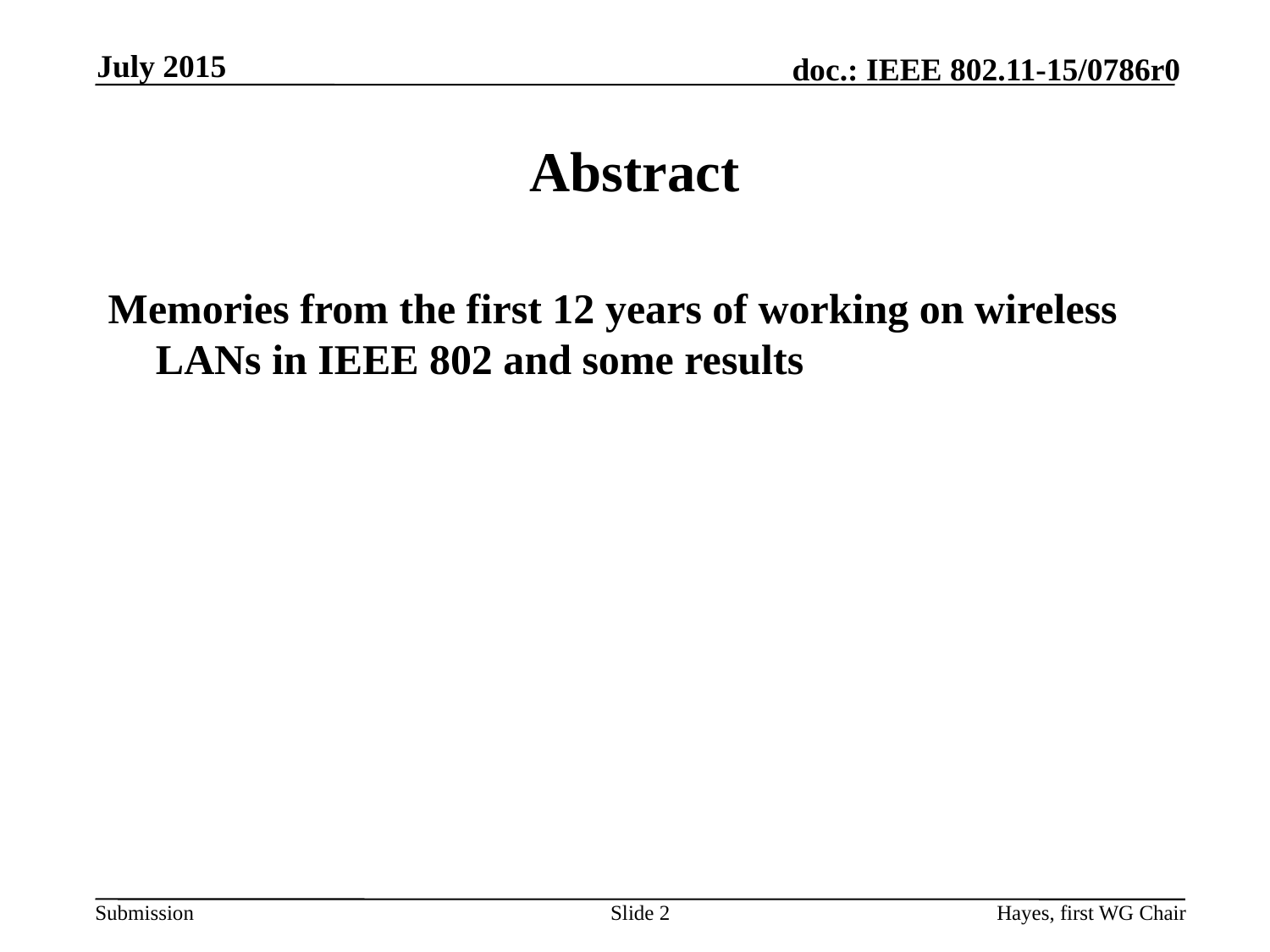

July 2015
# Abstract
Memories from the first 12 years of working on wireless LANs in IEEE 802 and some results

Slide 2
Hayes, first WG Chair